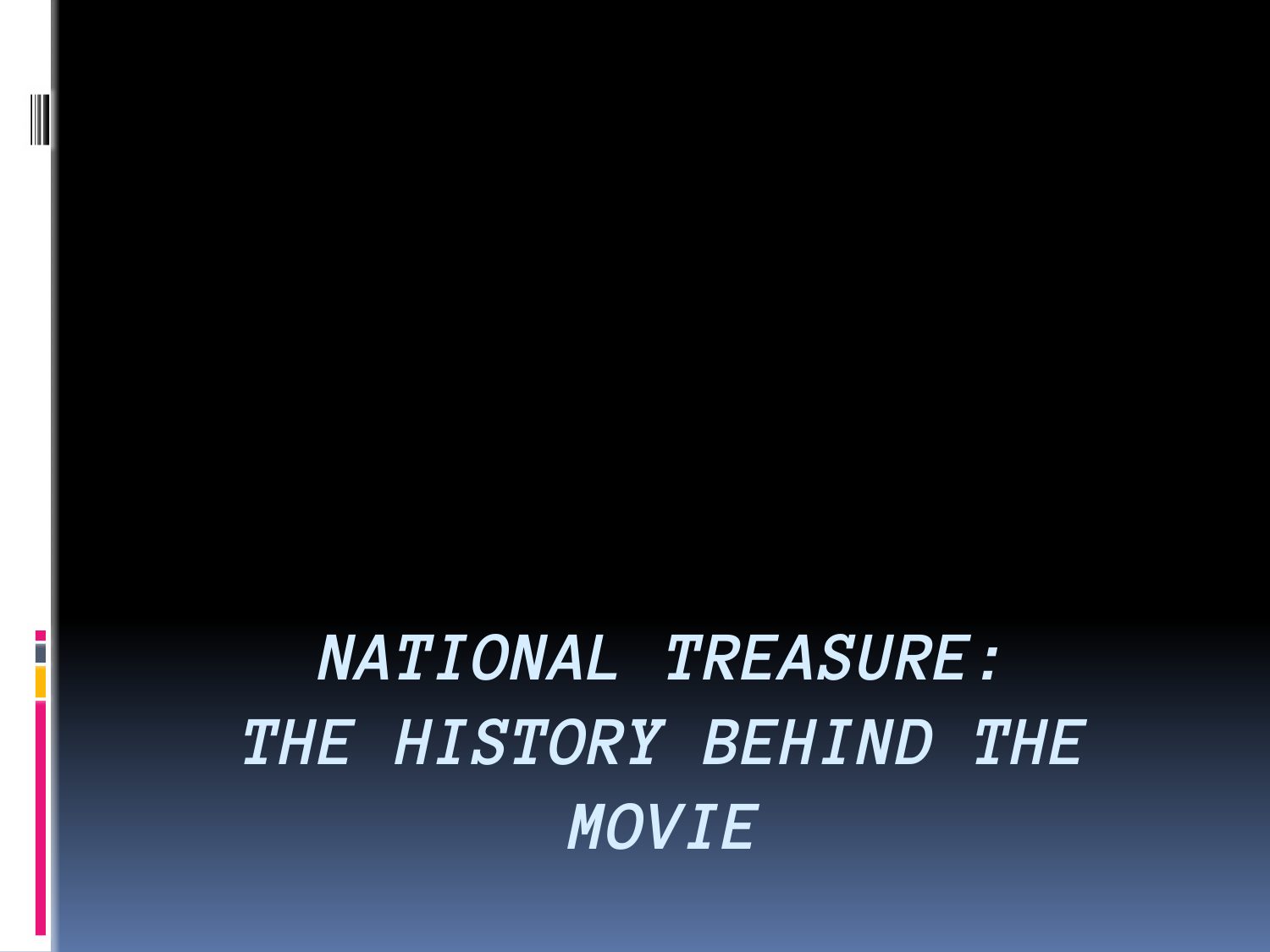

# National Treasure: The History Behind the Movie